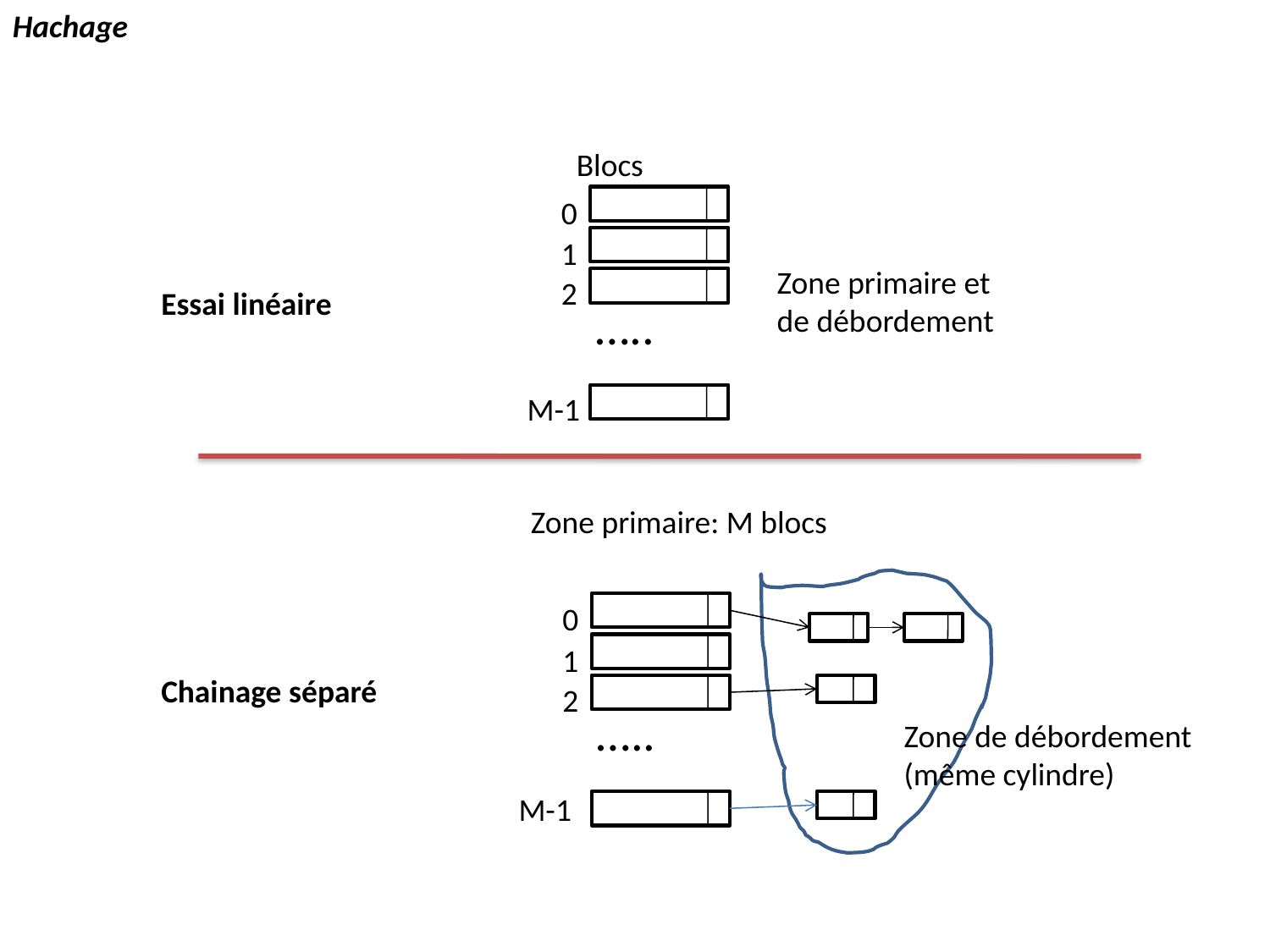

Hachage
Blocs
0

1

Zone primaire et
de débordement
2

…..
M-1

Essai linéaire
Zone primaire: M blocs

0

1

2

…..
Zone de débordement
(même cylindre)
M-1

Chainage séparé